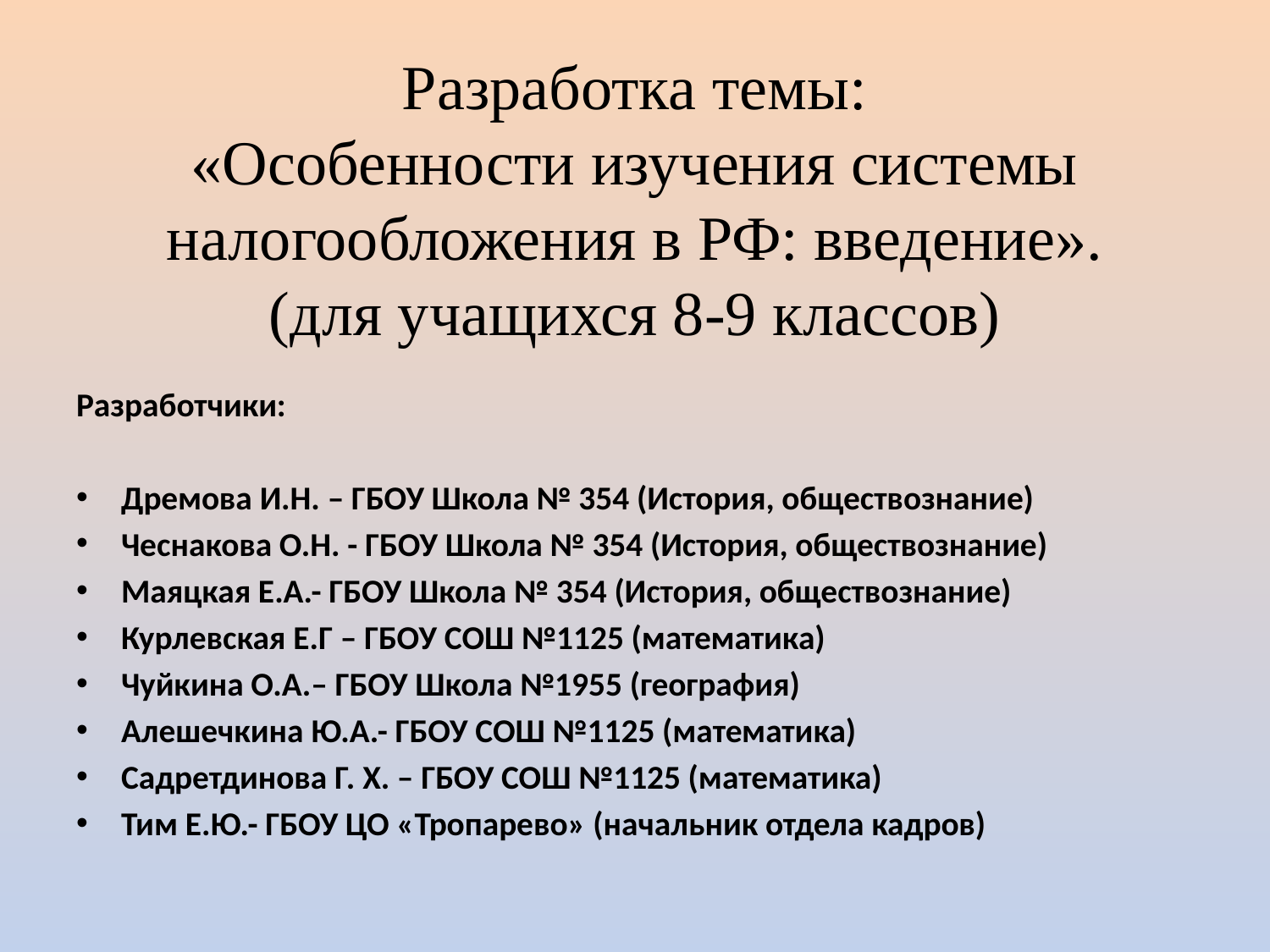

# Разработка темы: «Особенности изучения системы налогообложения в РФ: введение». (для учащихся 8-9 классов)
Разработчики:

Дремова И.Н. – ГБОУ Школа № 354 (История, обществознание)
Чеснакова О.Н. - ГБОУ Школа № 354 (История, обществознание)
Маяцкая Е.А.- ГБОУ Школа № 354 (История, обществознание)
Курлевская Е.Г – ГБОУ СОШ №1125 (математика)
Чуйкина О.А.– ГБОУ Школа №1955 (география)
Алешечкина Ю.А.- ГБОУ СОШ №1125 (математика)
Садретдинова Г. Х. – ГБОУ СОШ №1125 (математика)
Тим Е.Ю.- ГБОУ ЦО «Тропарево» (начальник отдела кадров)